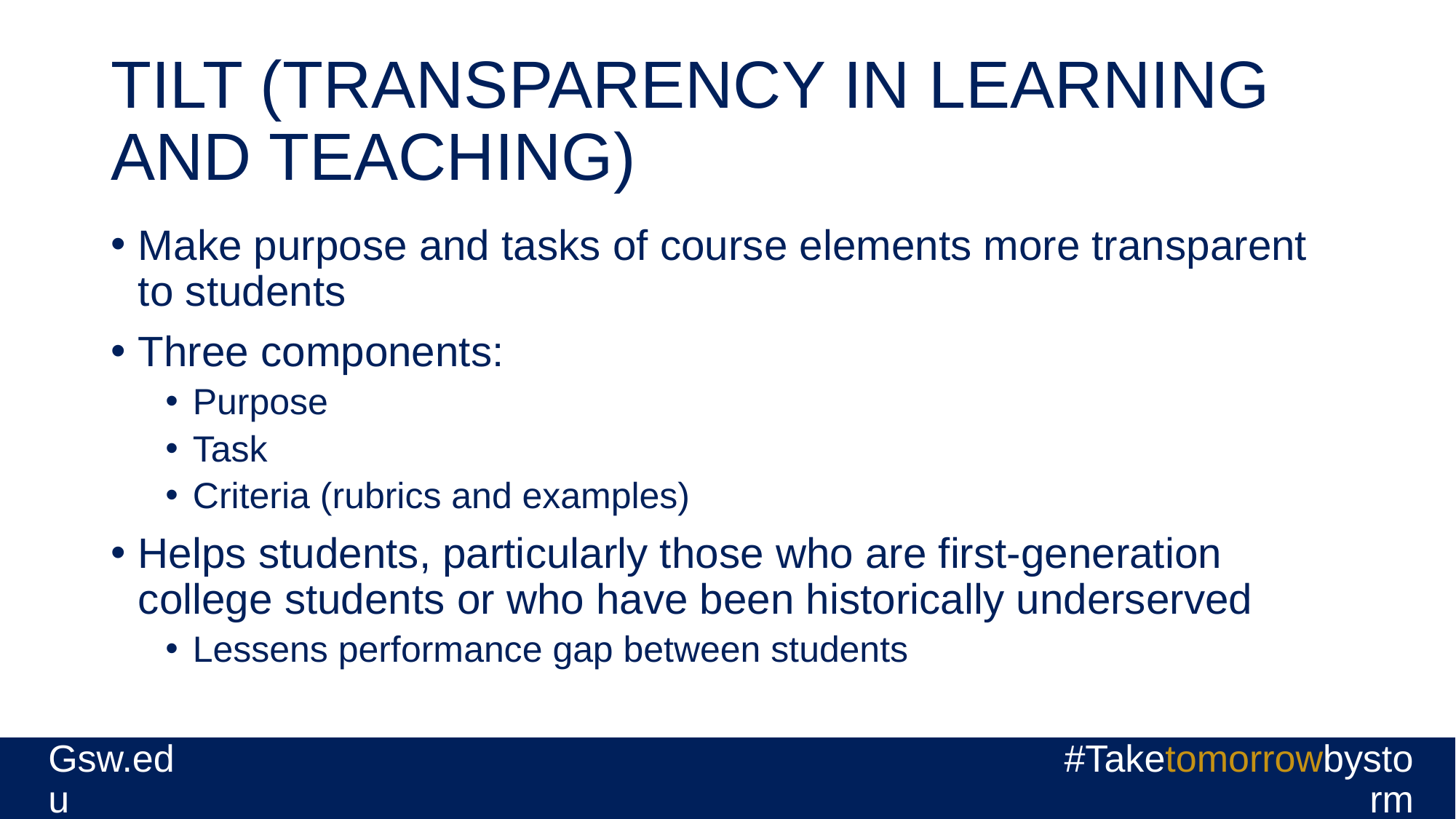

# TILT (TRANSPARENCY IN LEARNING AND TEACHING)
Make purpose and tasks of course elements more transparent to students
Three components:
Purpose
Task
Criteria (rubrics and examples)
Helps students, particularly those who are first-generation college students or who have been historically underserved
Lessens performance gap between students